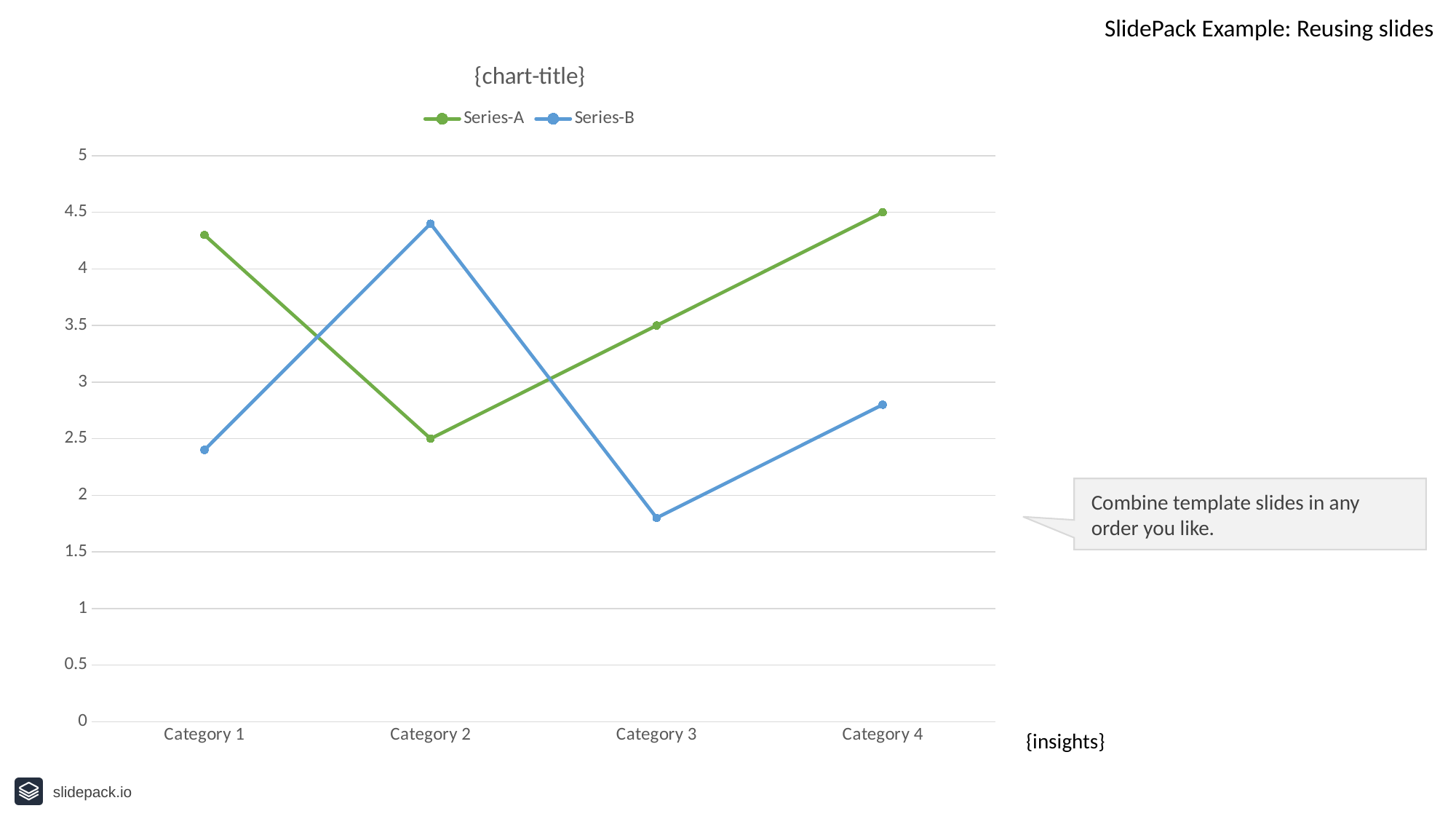

SlidePack Example: Reusing slides

### Chart: {chart-title}

| Category | Series-A | Series-B |
|---|---|---|
| Category 1 | 4.3 | 2.4 |
| Category 2 | 2.5 | 4.4 |
| Category 3 | 3.5 | 1.8 |
| Category 4 | 4.5 | 2.8 |
{insights}
Combine template slides in any order you like.